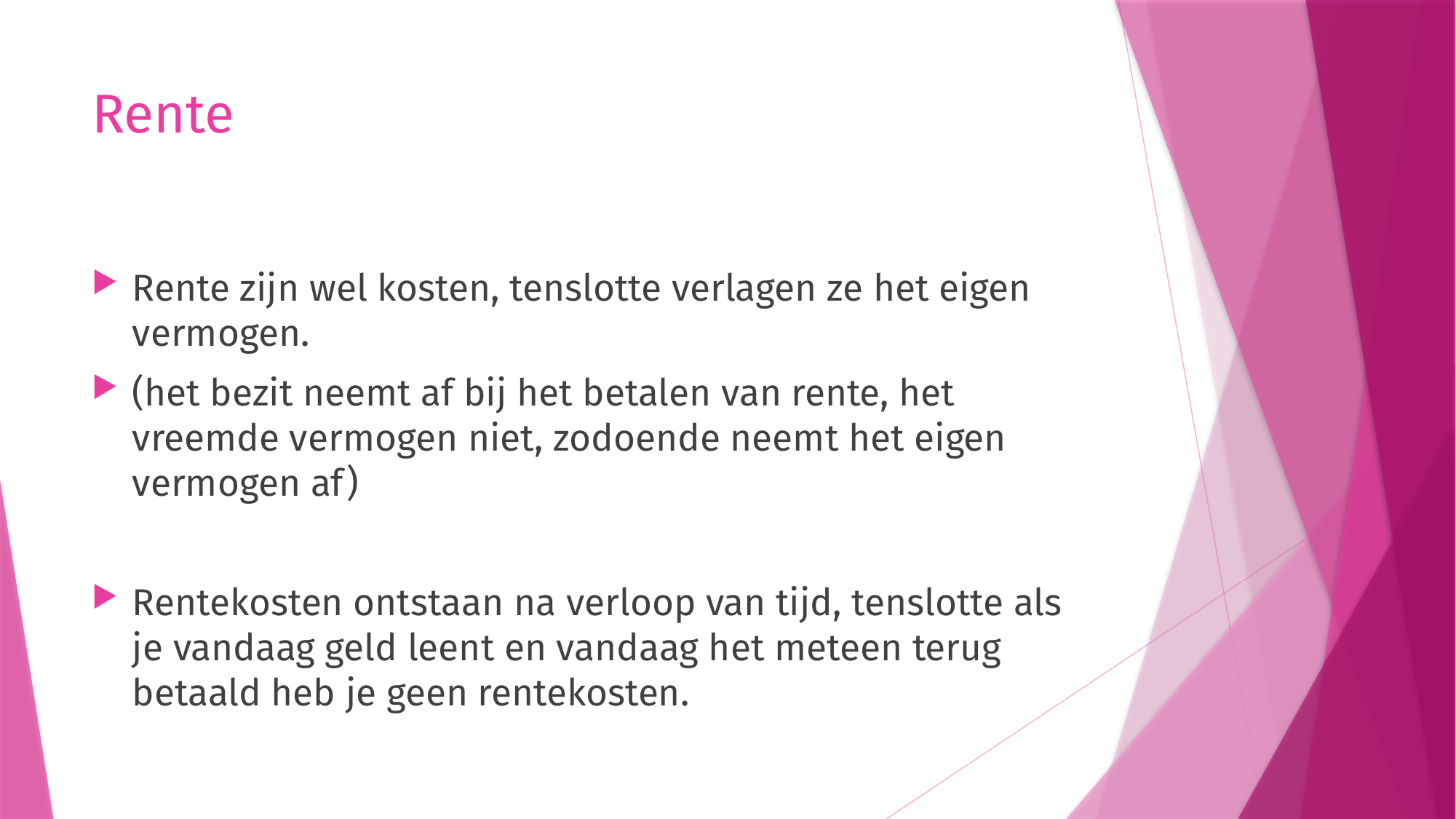

# Rente
Rente zijn wel kosten, tenslotte verlagen ze het eigen vermogen.
(het bezit neemt af bij het betalen van rente, het vreemde vermogen niet, zodoende neemt het eigen vermogen af)

Rentekosten ontstaan na verloop van tijd, tenslotte als je vandaag geld leent en vandaag het meteen terug betaald heb je geen rentekosten.